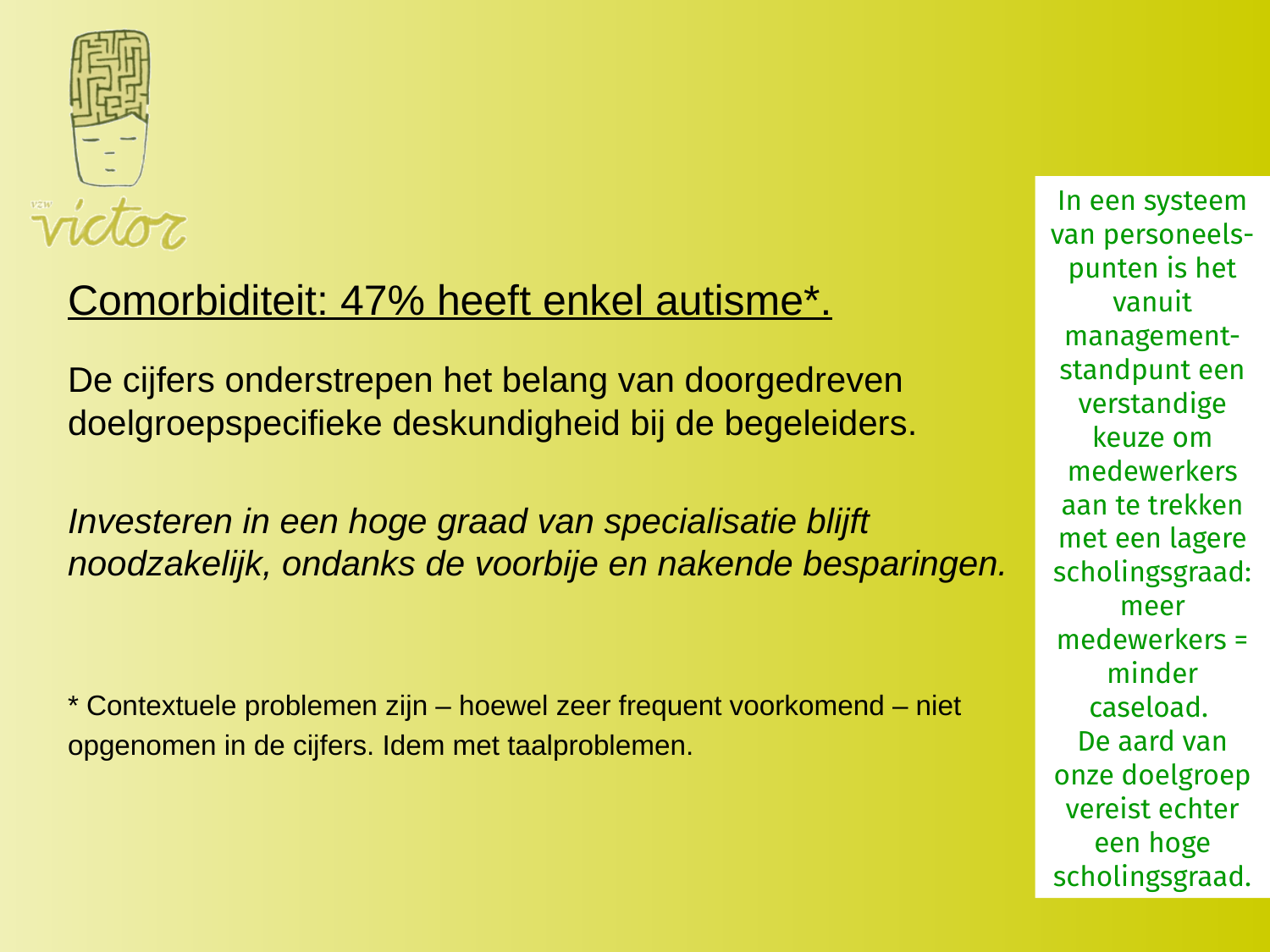

In een systeem van personeels-punten is het vanuit management-standpunt een verstandige keuze om medewerkers aan te trekken met een lagere scholingsgraad: meer medewerkers = minder caseload.
De aard van onze doelgroep vereist echter een hoge scholingsgraad.
Comorbiditeit: 47% heeft enkel autisme*.

De cijfers onderstrepen het belang van doorgedreven doelgroepspecifieke deskundigheid bij de begeleiders.

Investeren in een hoge graad van specialisatie blijft noodzakelijk, ondanks de voorbije en nakende besparingen.

* Contextuele problemen zijn – hoewel zeer frequent voorkomend – niet
opgenomen in de cijfers. Idem met taalproblemen.